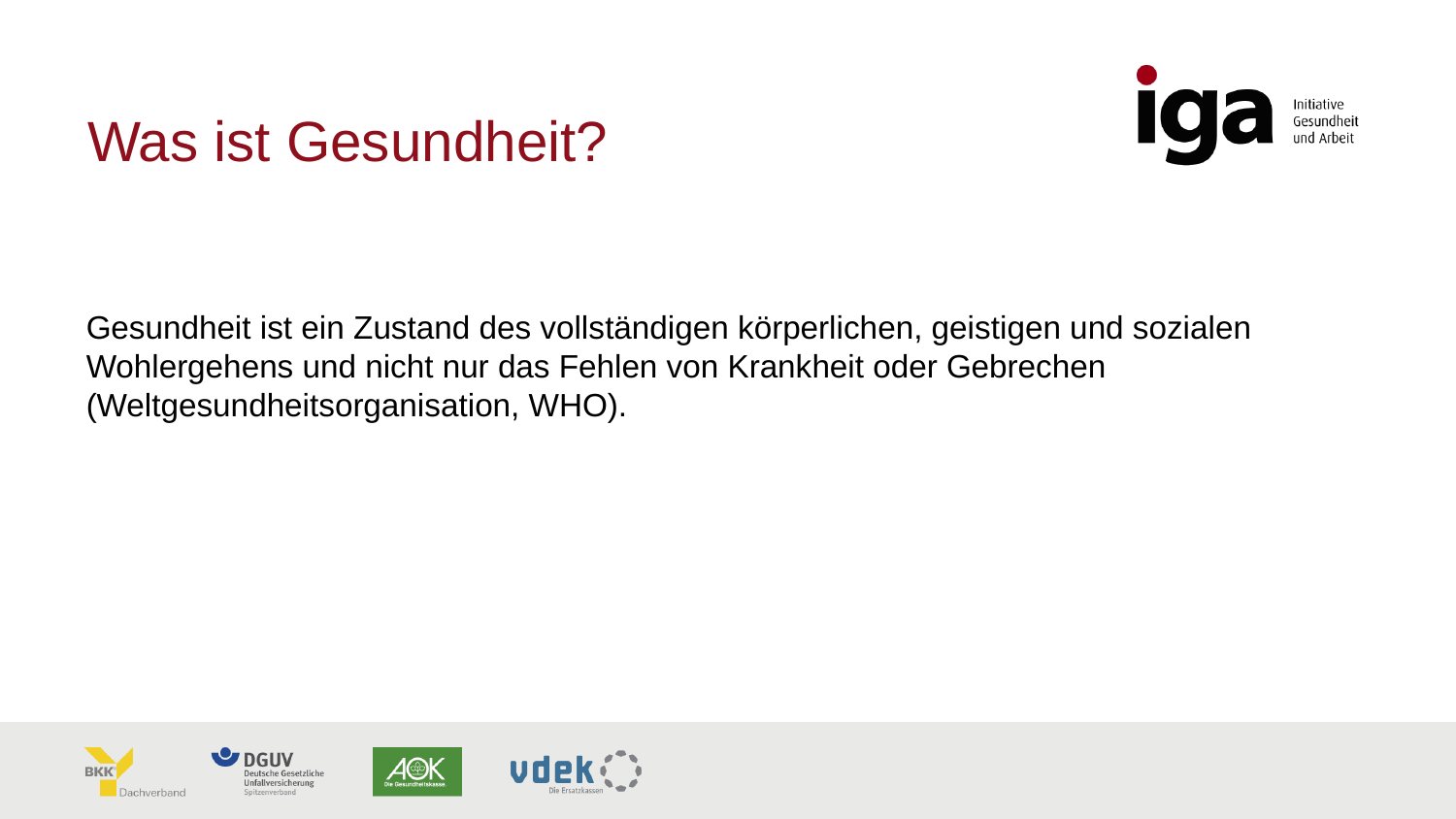

# Was ist Gesundheit?
Gesundheit ist ein Zustand des vollständigen körperlichen, geistigen und sozialen Wohlergehens und nicht nur das Fehlen von Krankheit oder Gebrechen (Weltgesundheitsorganisation, WHO).